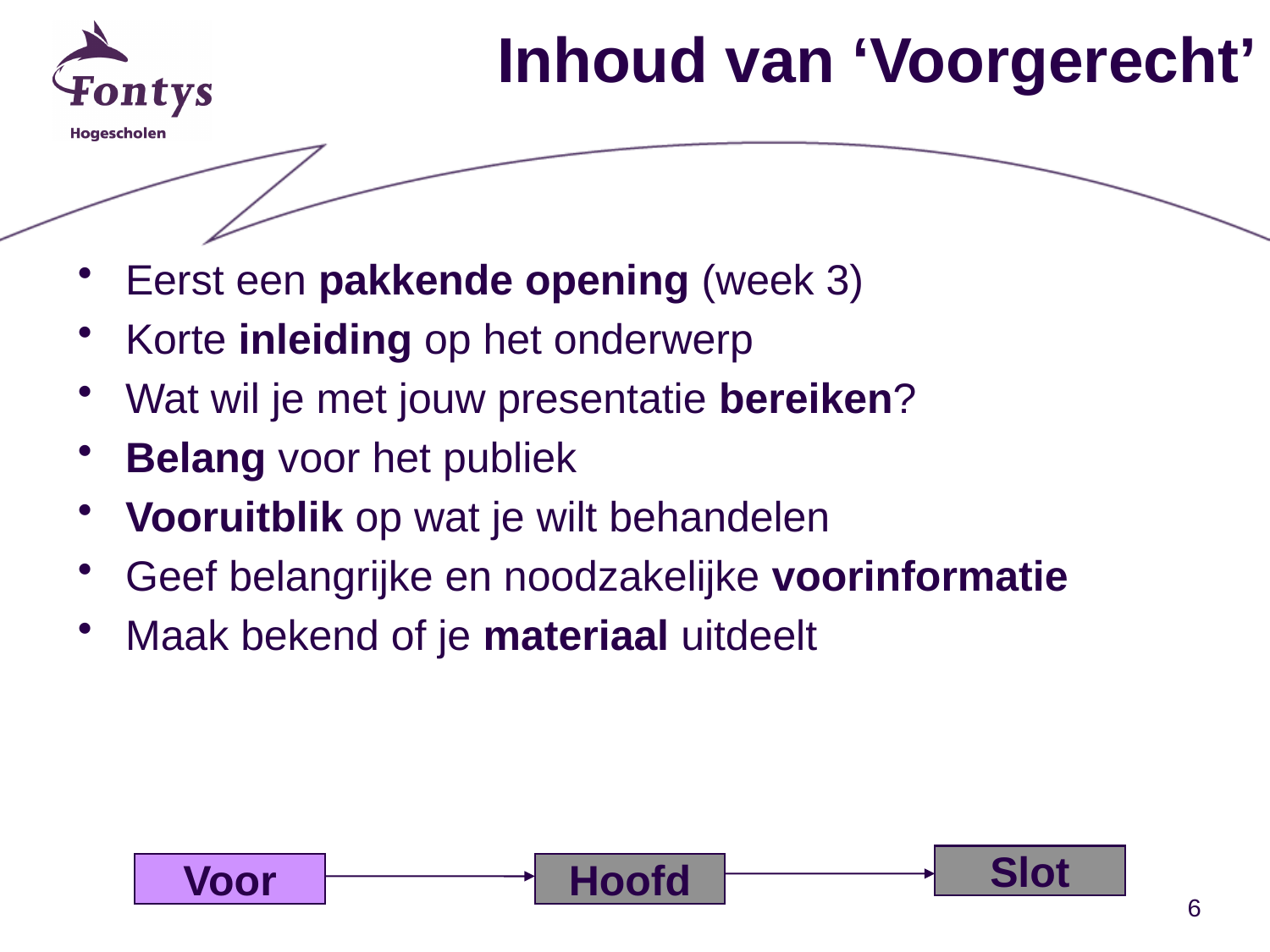

# Inhoud van ‘Voorgerecht’
Eerst een pakkende opening (week 3)
Korte inleiding op het onderwerp
Wat wil je met jouw presentatie bereiken?
Belang voor het publiek
Vooruitblik op wat je wilt behandelen
Geef belangrijke en noodzakelijke voorinformatie
Maak bekend of je materiaal uitdeelt

Slot
Voor
Hoofd